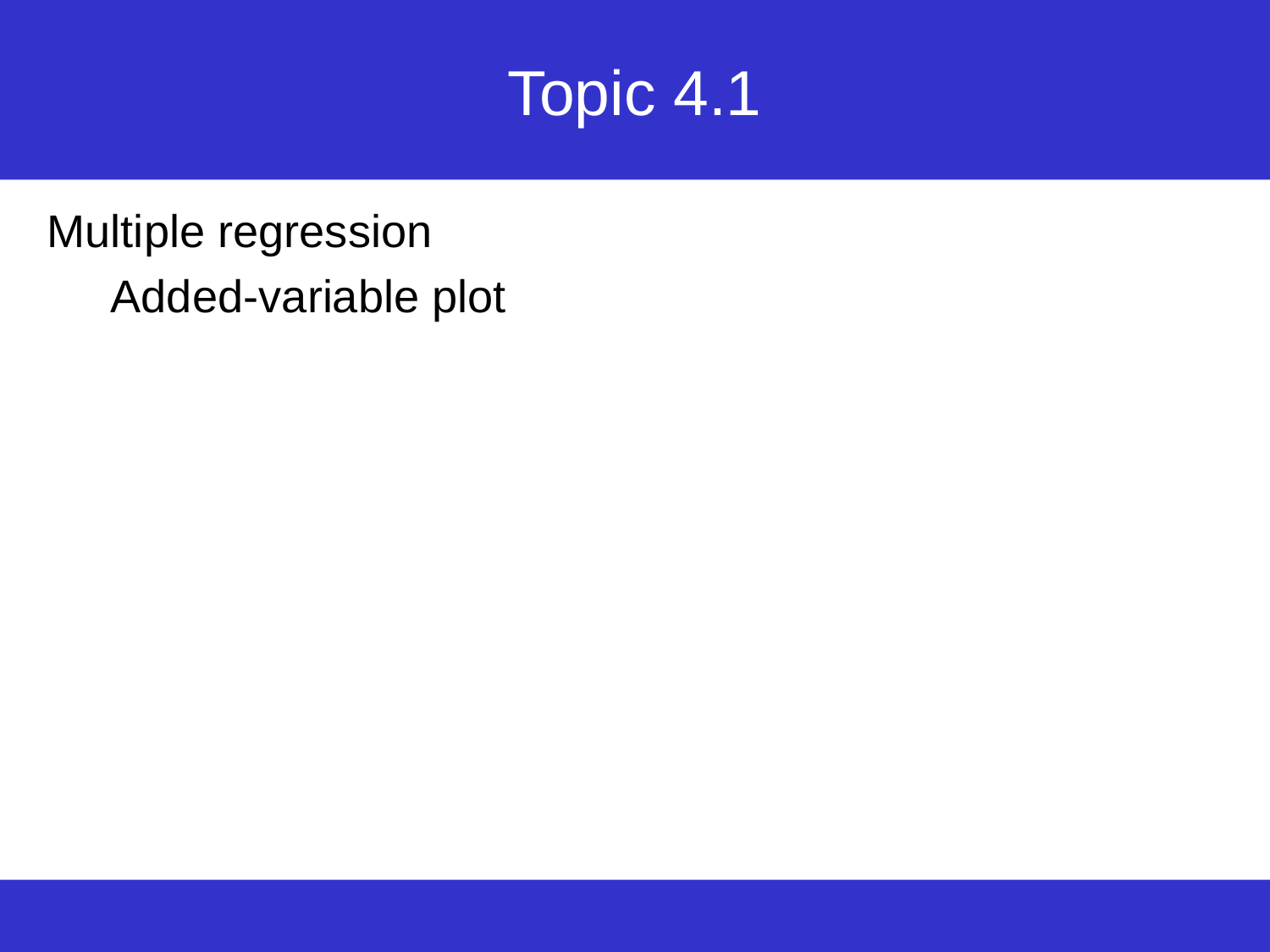

# Topic 4.1
Multiple regression
Added-variable plot